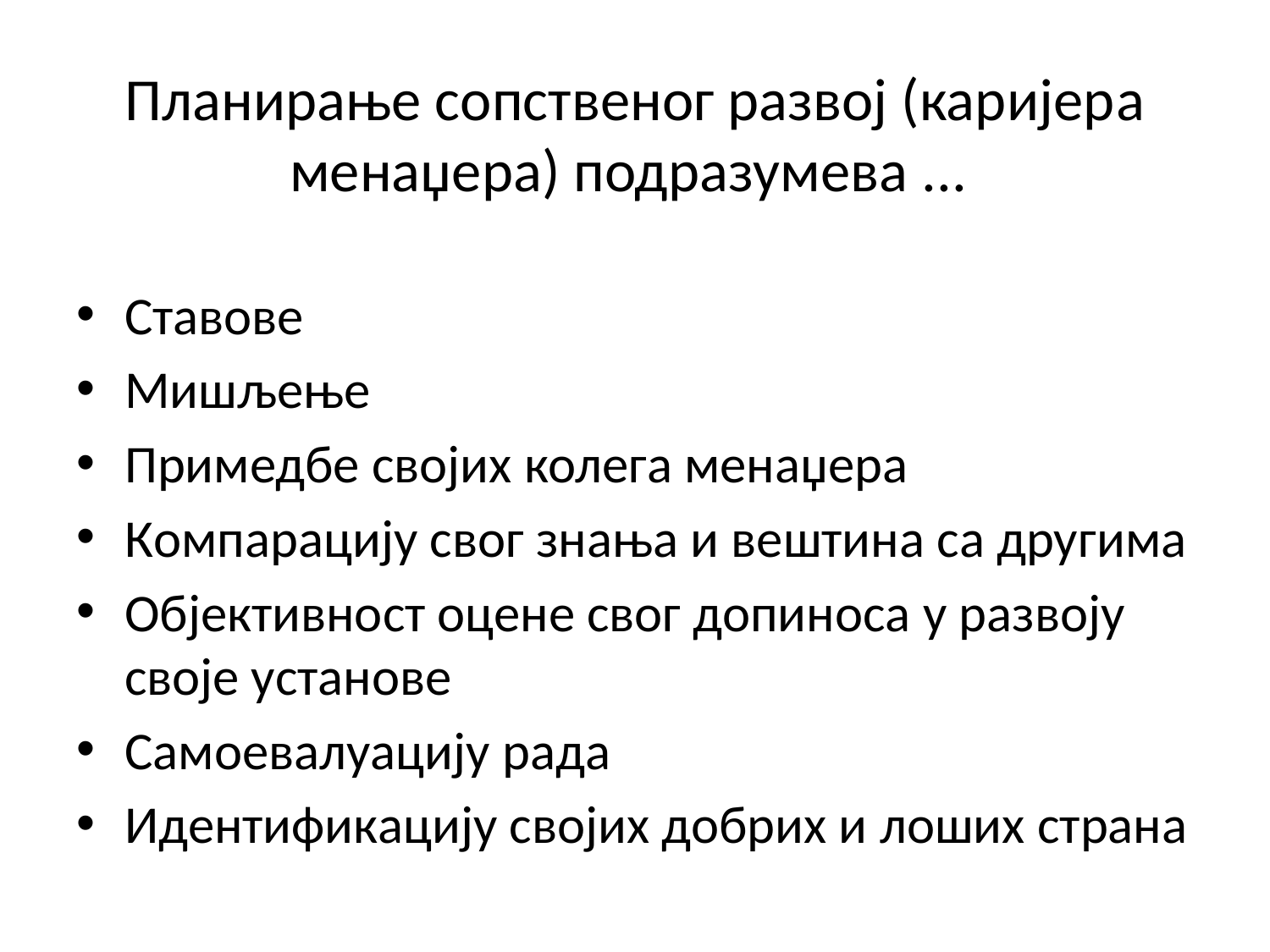

# Планирање сопственог развој (каријера менаџера) подразумева ...
Ставове
Мишљење
Примедбе својих колега менаџера
Компарацију свог знања и вештина са другима
Објективност оцене свог допиноса у развоју своје установе
Самоевалуацију рада
Идентификацију својих добрих и лоших страна